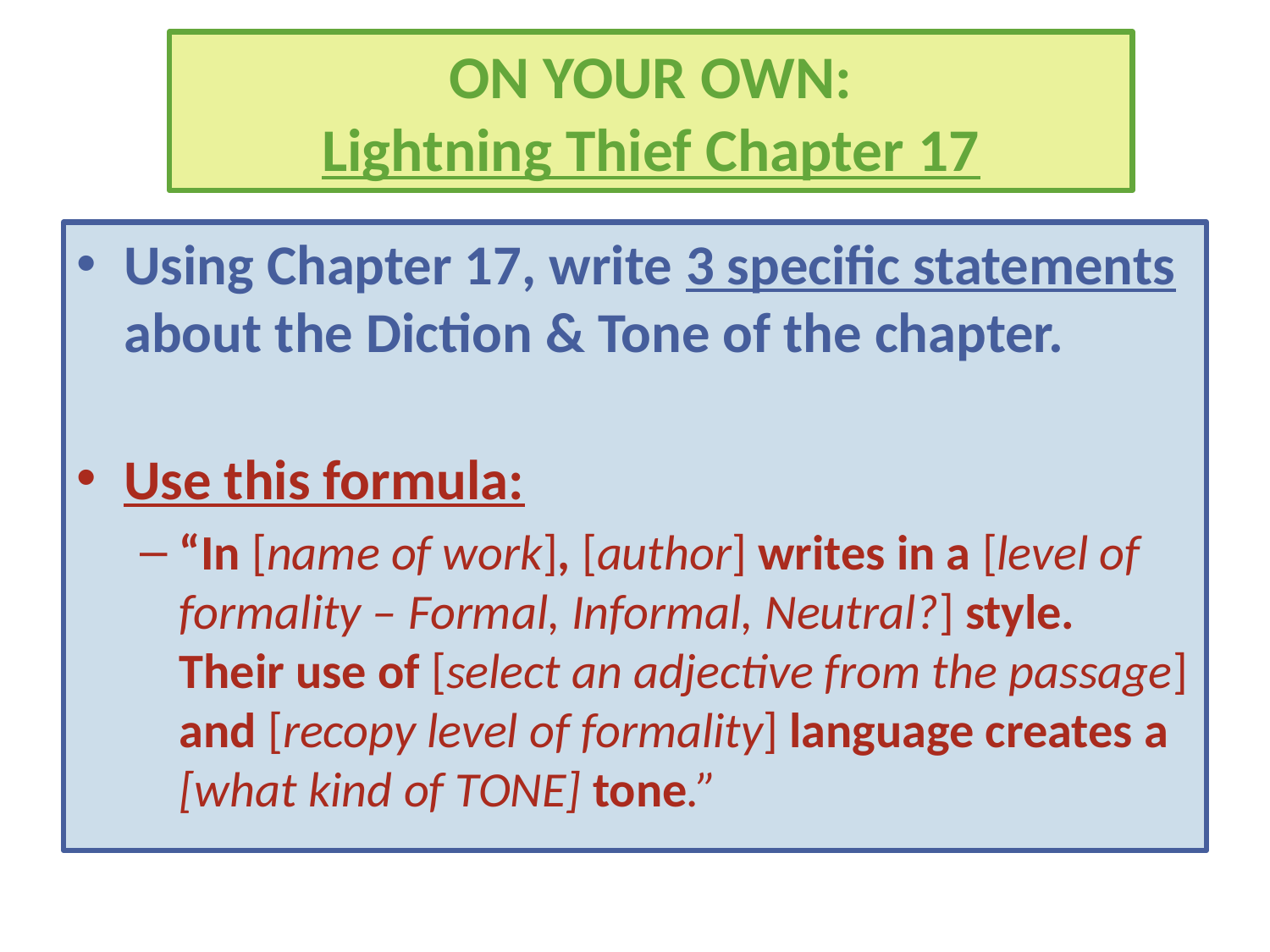

# ON YOUR OWN: Lightning Thief Chapter 17
Using Chapter 17, write 3 specific statements about the Diction & Tone of the chapter.
Use this formula:
“In [name of work], [author] writes in a [level of formality – Formal, Informal, Neutral?] style.  Their use of [select an adjective from the passage] and [recopy level of formality] language creates a [what kind of TONE] tone.”